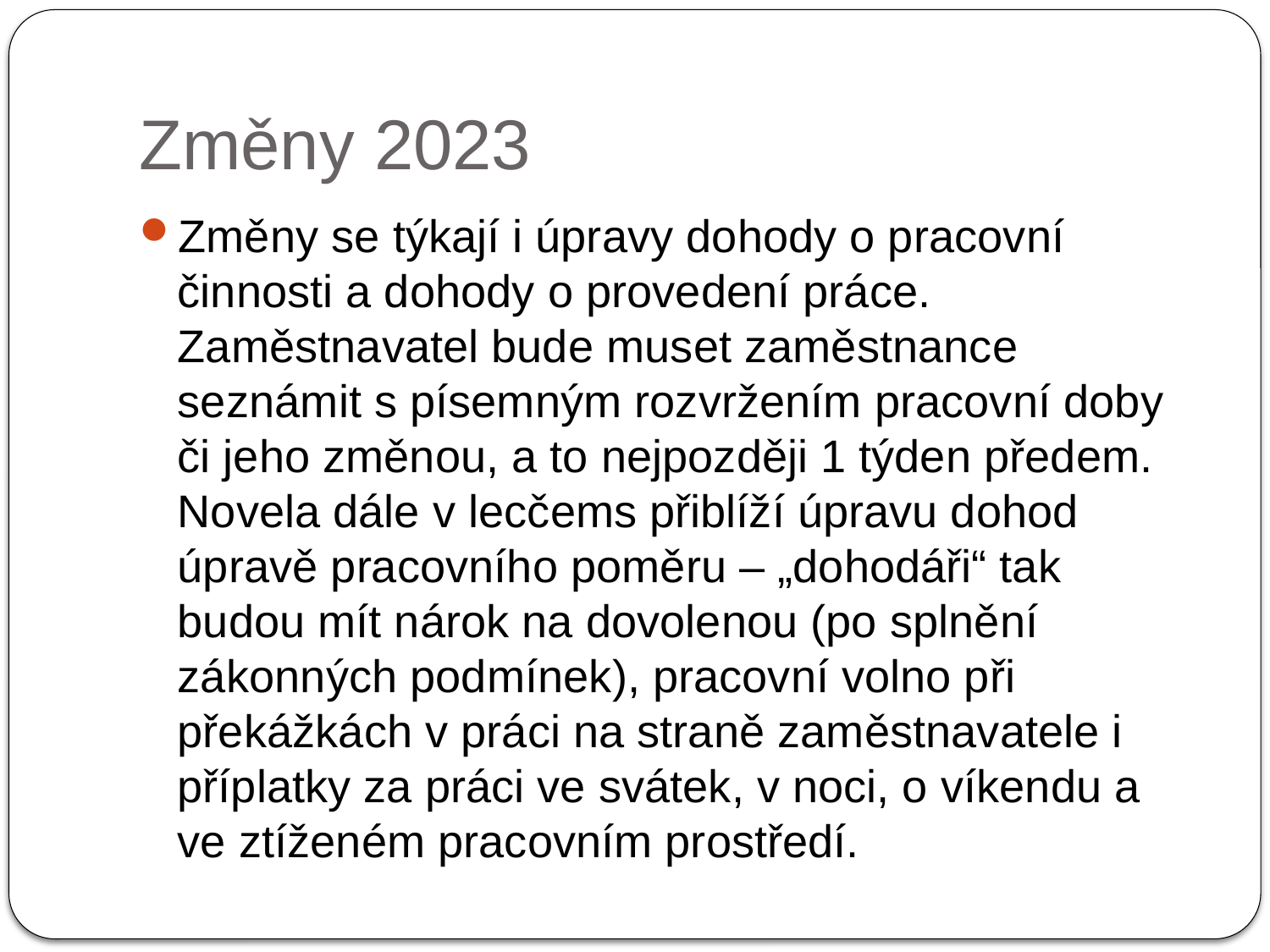

# Změny 2023
Změny se týkají i úpravy dohody o pracovní činnosti a dohody o provedení práce. Zaměstnavatel bude muset zaměstnance seznámit s písemným rozvržením pracovní doby či jeho změnou, a to nejpozději 1 týden předem. Novela dále v lecčems přiblíží úpravu dohod úpravě pracovního poměru – „dohodáři“ tak budou mít nárok na dovolenou (po splnění zákonných podmínek), pracovní volno při překážkách v práci na straně zaměstnavatele i příplatky za práci ve svátek, v noci, o víkendu a ve ztíženém pracovním prostředí.